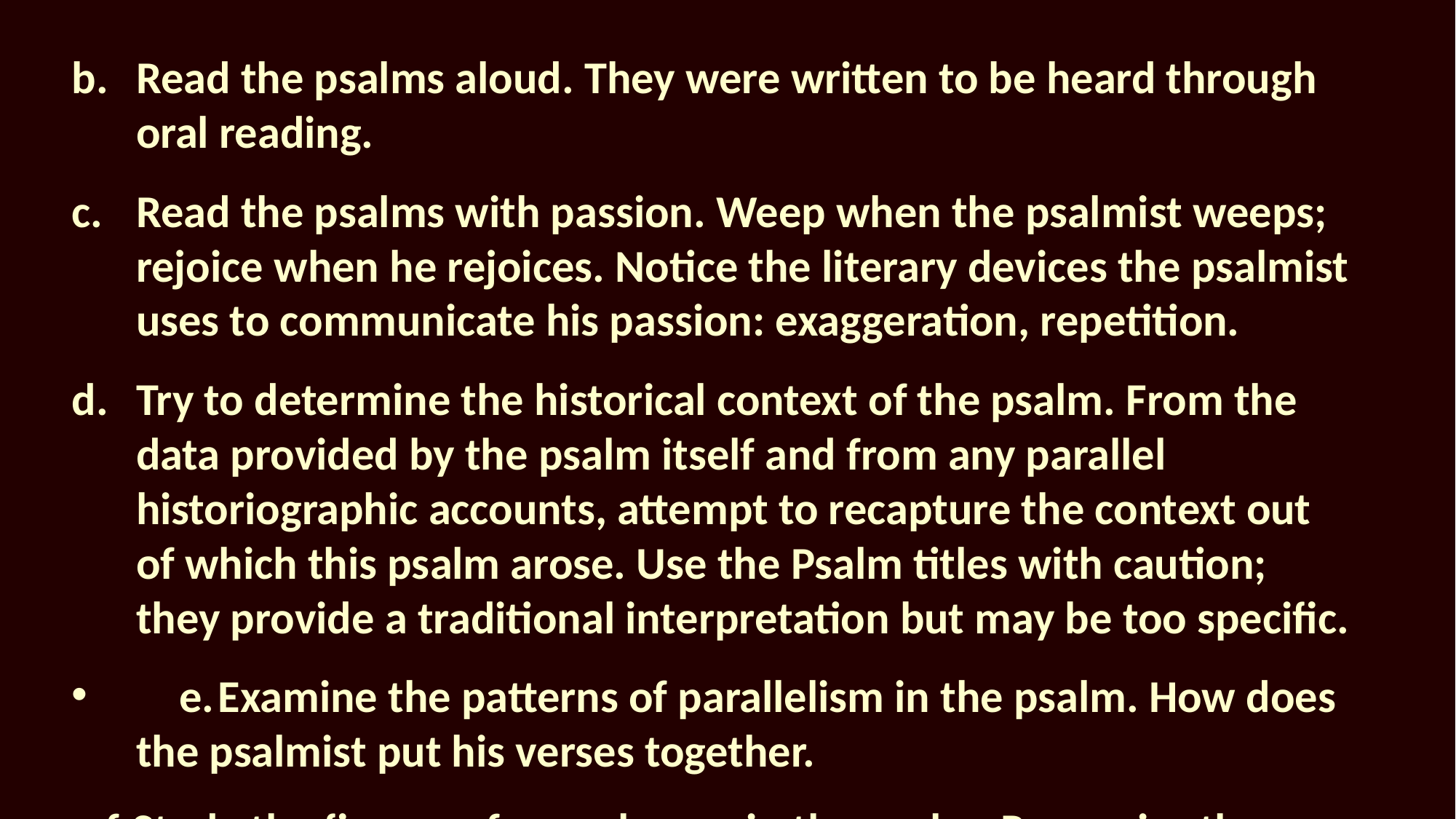

b.	Read the psalms aloud. They were written to be heard through oral reading.
Read the psalms with passion. Weep when the psalmist weeps; rejoice when he rejoices. Notice the literary devices the psalmist uses to communicate his passion: exaggeration, repetition.
Try to determine the historical context of the psalm. From the data provided by the psalm itself and from any parallel historiographic accounts, attempt to recapture the context out of which this psalm arose. Use the Psalm titles with caution; they provide a traditional interpretation but may be too specific.
	e.	Examine the patterns of parallelism in the psalm. How does the psalmist put his verses together.
	f.	Study the figures of speech uses in the psalm. Recognize the similes, metaphors, personifications.